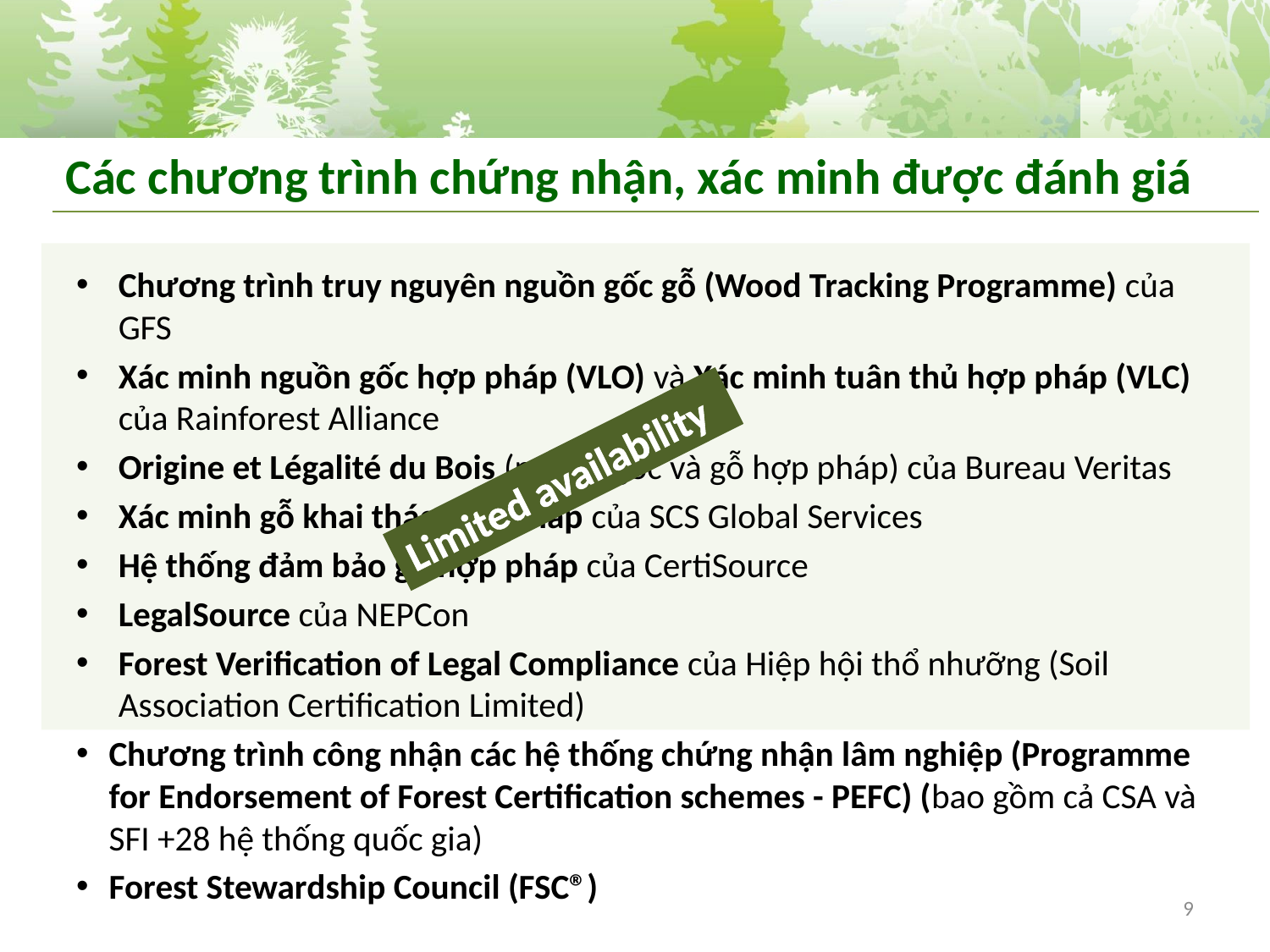

# Các chương trình chứng nhận, xác minh được đánh giá

Chương trình truy nguyên nguồn gốc gỗ (Wood Tracking Programme) của GFS
Xác minh nguồn gốc hợp pháp (VLO) và Xác minh tuân thủ hợp pháp (VLC) của Rainforest Alliance
Origine et Légalité du Bois (nguồn gốc và gỗ hợp pháp) của Bureau Veritas
Xác minh gỗ khai thác hợp pháp của SCS Global Services
Hệ thống đảm bảo gỗ hợp pháp của CertiSource
LegalSource của NEPCon
Forest Verification of Legal Compliance của Hiệp hội thổ nhưỡng (Soil Association Certification Limited)
Chương trình công nhận các hệ thống chứng nhận lâm nghiệp (Programme for Endorsement of Forest Certification schemes - PEFC) (bao gồm cả CSA và SFI +28 hệ thống quốc gia)
Forest Stewardship Council (FSC®)
Limited availability
9